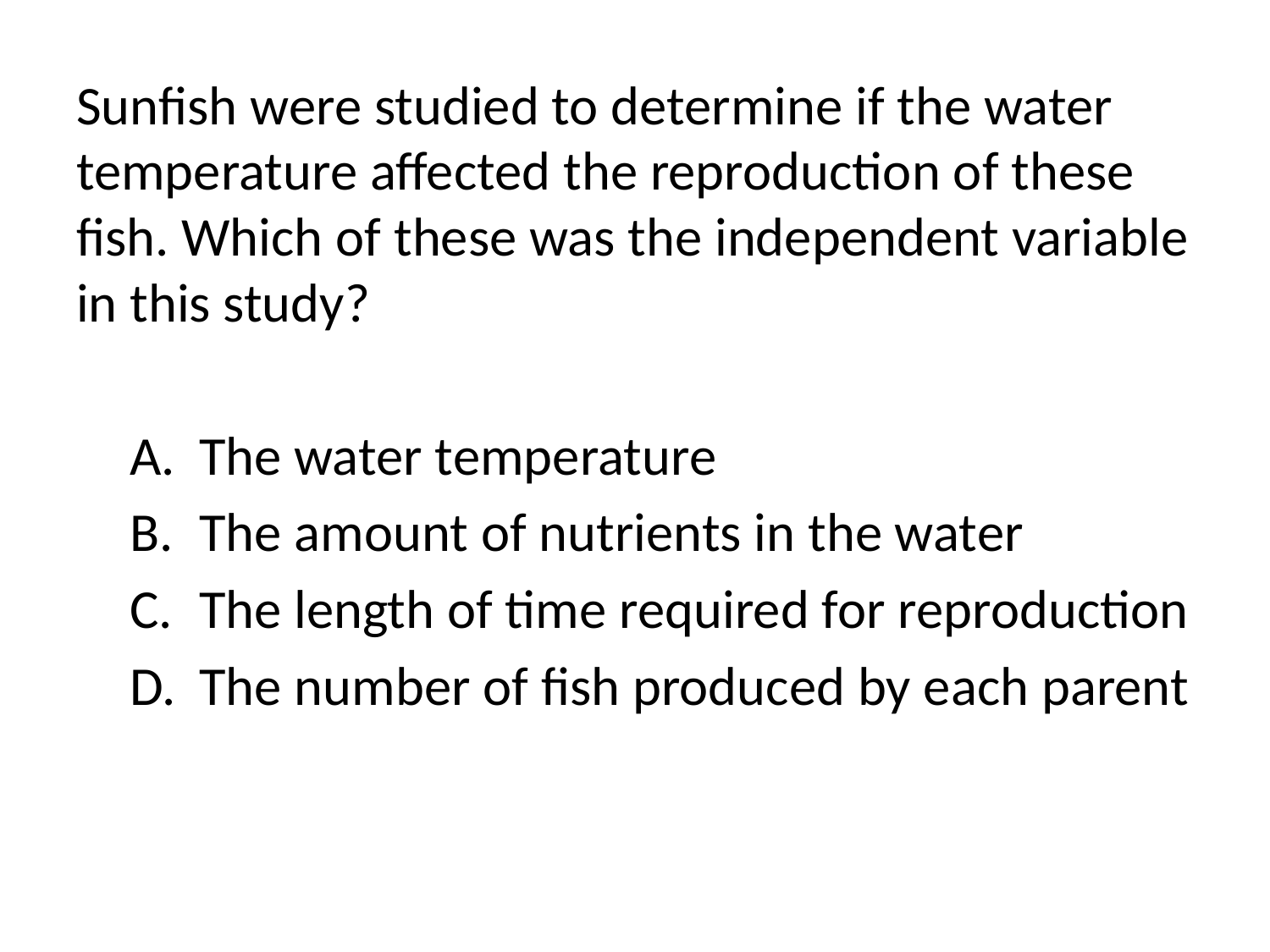

Sunfish were studied to determine if the water temperature affected the reproduction of these fish. Which of these was the independent variable in this study?

The water temperature
The amount of nutrients in the water
The length of time required for reproduction
The number of fish produced by each parent